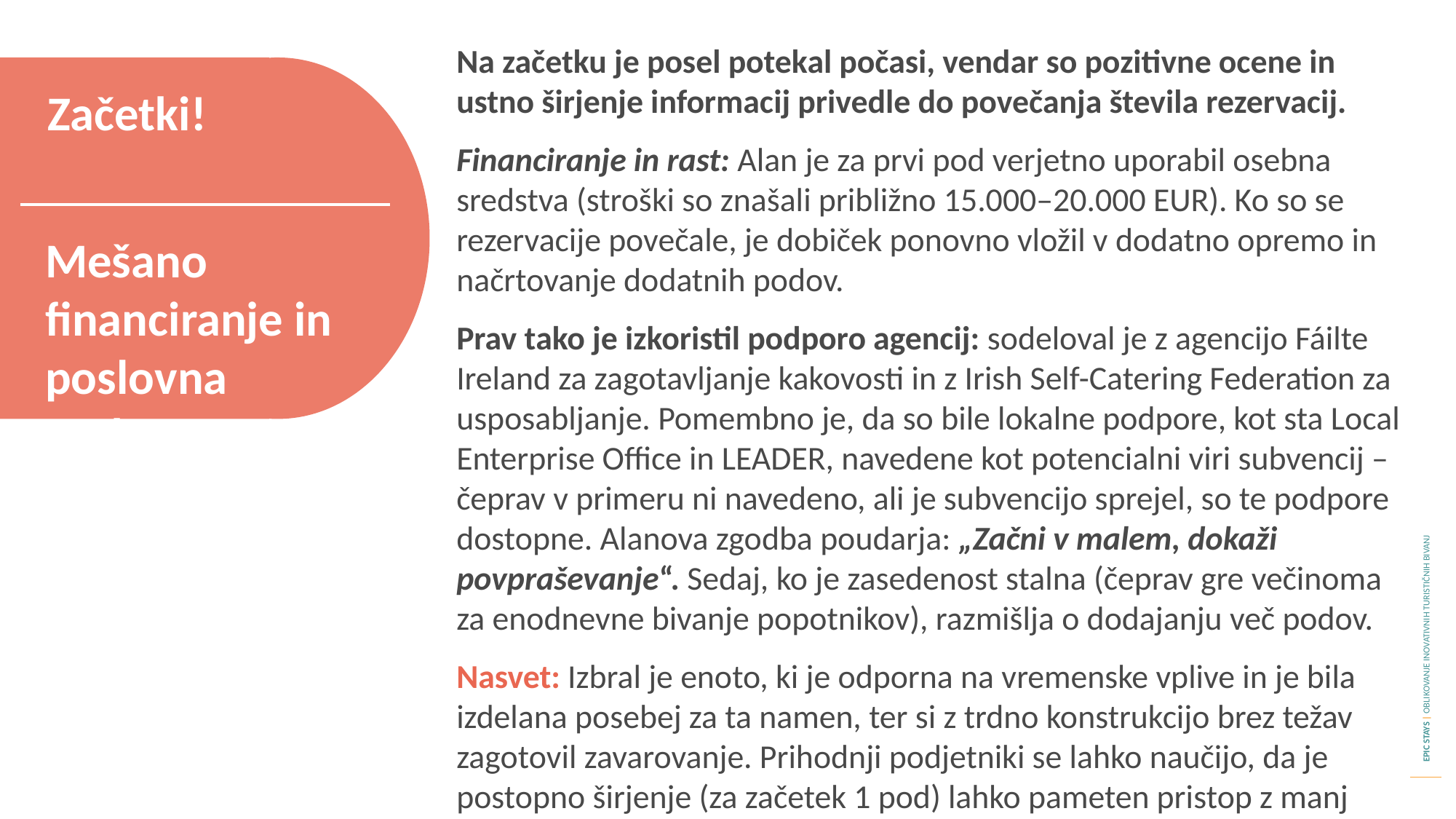

Na začetku je posel potekal počasi, vendar so pozitivne ocene in ustno širjenje informacij privedle do povečanja števila rezervacij.
Financiranje in rast: Alan je za prvi pod verjetno uporabil osebna sredstva (stroški so znašali približno 15.000–20.000 EUR). Ko so se rezervacije povečale, je dobiček ponovno vložil v dodatno opremo in načrtovanje dodatnih podov.
Prav tako je izkoristil podporo agencij: sodeloval je z agencijo Fáilte Ireland za zagotavljanje kakovosti in z Irish Self-Catering Federation za usposabljanje. Pomembno je, da so bile lokalne podpore, kot sta Local Enterprise Office in LEADER, navedene kot potencialni viri subvencij – čeprav v primeru ni navedeno, ali je subvencijo sprejel, so te podpore dostopne. Alanova zgodba poudarja: „Začni v malem, dokaži povpraševanje“. Sedaj, ko je zasedenost stalna (čeprav gre večinoma za enodnevne bivanje popotnikov), razmišlja o dodajanju več podov.
Nasvet: Izbral je enoto, ki je odporna na vremenske vplive in je bila izdelana posebej za ta namen, ter si z trdno konstrukcijo brez težav zagotovil zavarovanje. Prihodnji podjetniki se lahko naučijo, da je postopno širjenje (za začetek 1 pod) lahko pameten pristop z manj tveganja.
Začetki!
Mešano financiranje in poslovna podpora